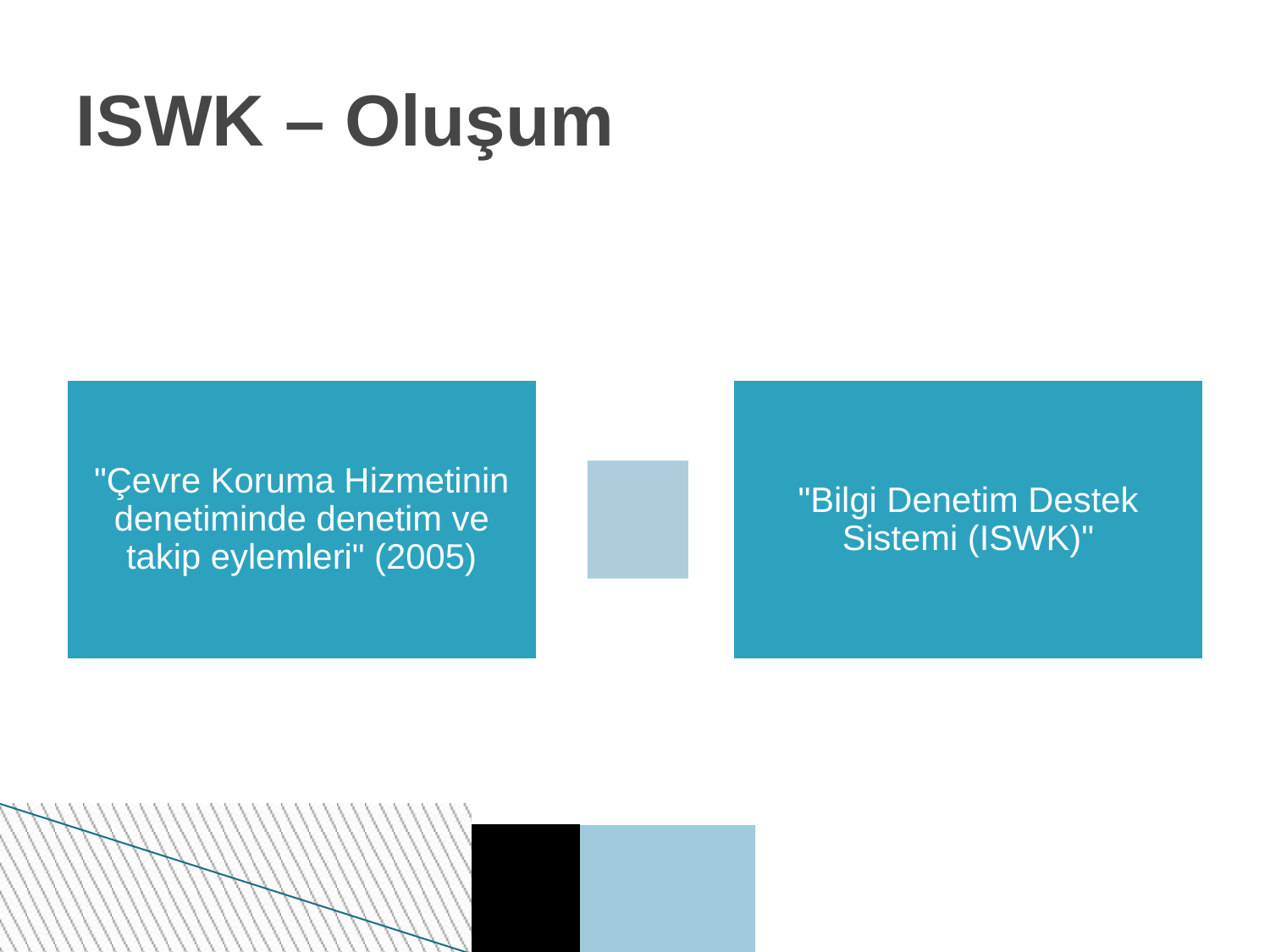

ISWK – Oluşum
"Çevre Koruma Hizmetinin denetiminde denetim ve takip eylemleri" (2005)
"Bilgi Denetim Destek Sistemi (ISWK)"